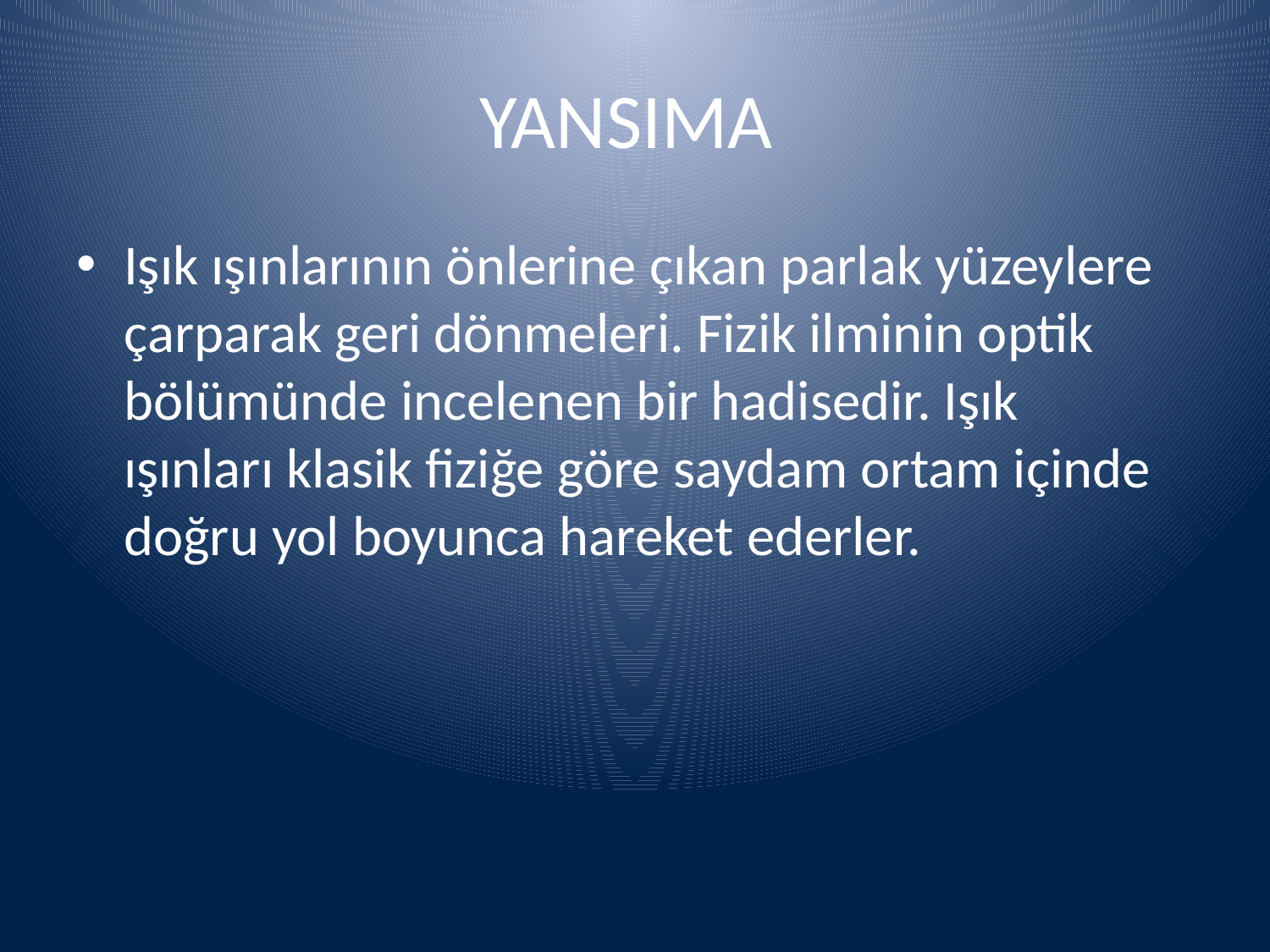

# YANSIMA
Işık ışınlarının önlerine çıkan parlak yüzeylere çarparak geri dönmeleri. Fizik ilminin optik bölümünde incelenen bir hadisedir. Işık ışınları klasik fiziğe göre saydam ortam içinde doğru yol boyunca hareket ederler.